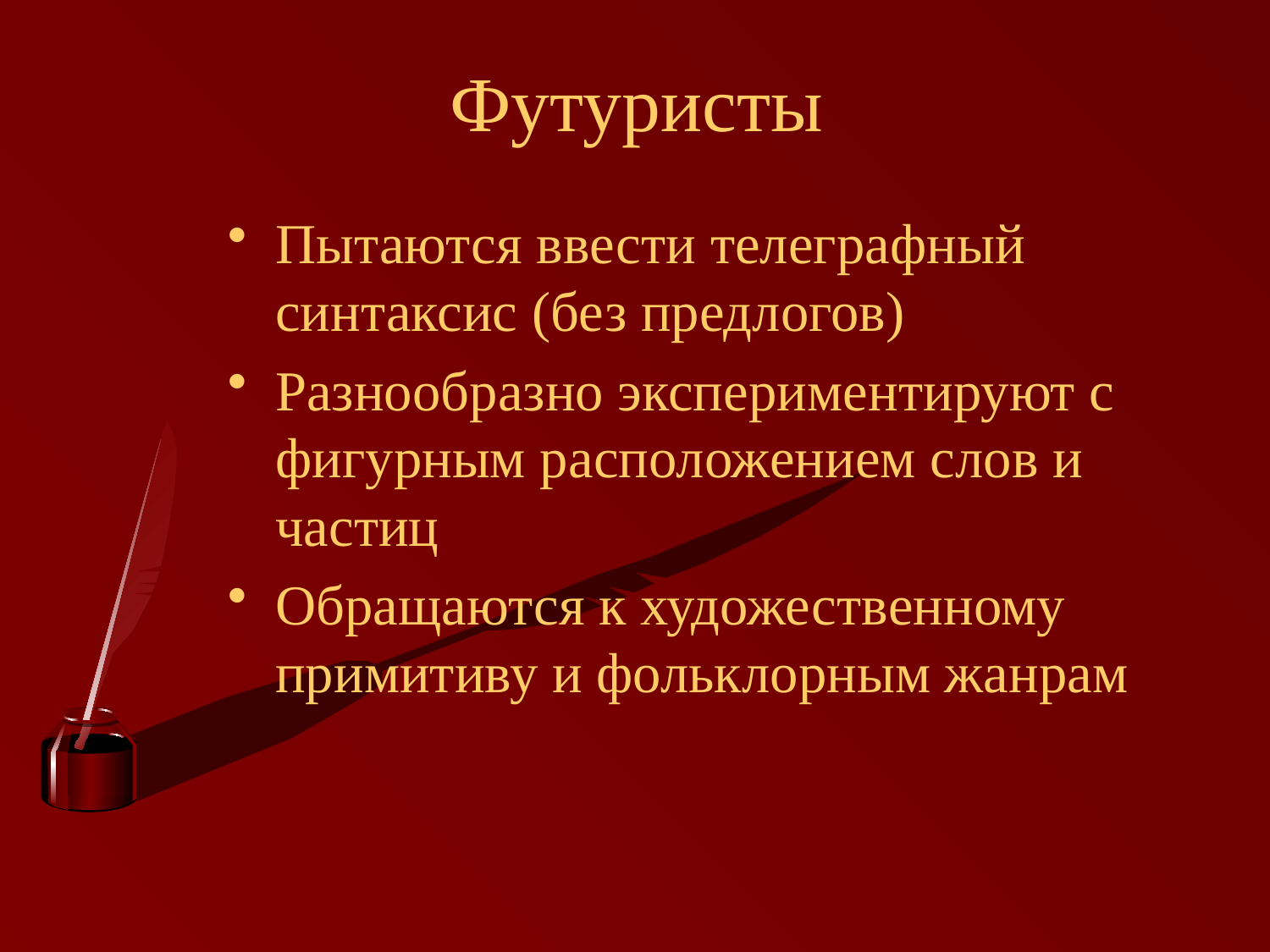

# Футуристы
Пытаются ввести телеграфный синтаксис (без предлогов)
Разнообразно экспериментируют с фигурным расположением слов и частиц
Обращаются к художественному примитиву и фольклорным жанрам